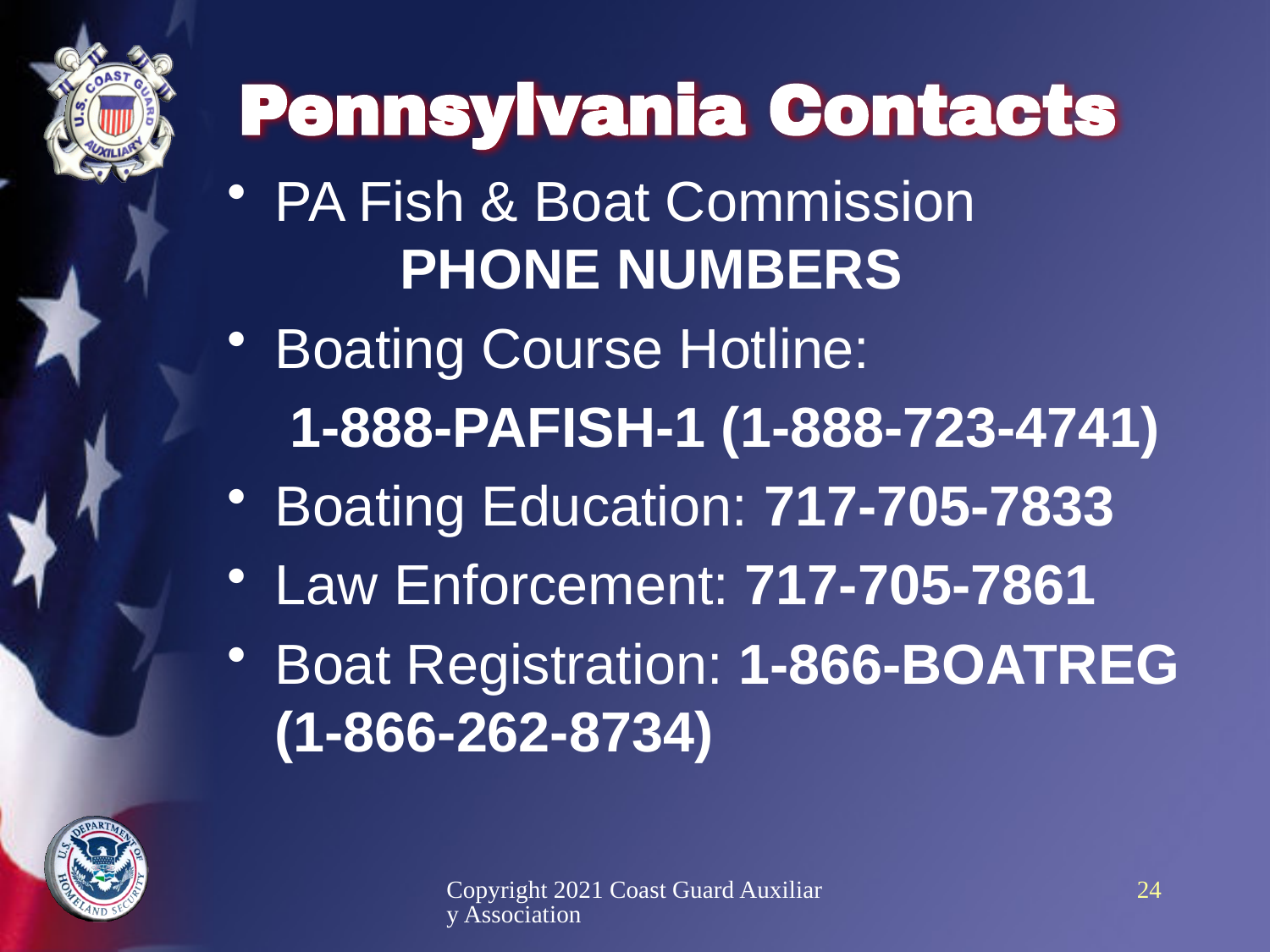

# Pennsylvania Contacts
PA Fish & Boat Commission
        PHONE NUMBERS
Boating Course Hotline:
    1-888-PAFISH-1 (1-888-723-4741)
Boating Education: 717-705-7833
Law Enforcement: 717-705-7861
Boat Registration: 1-866-BOATREG (1-866-262-8734)
Copyright 2021 Coast Guard Auxiliary Association
24